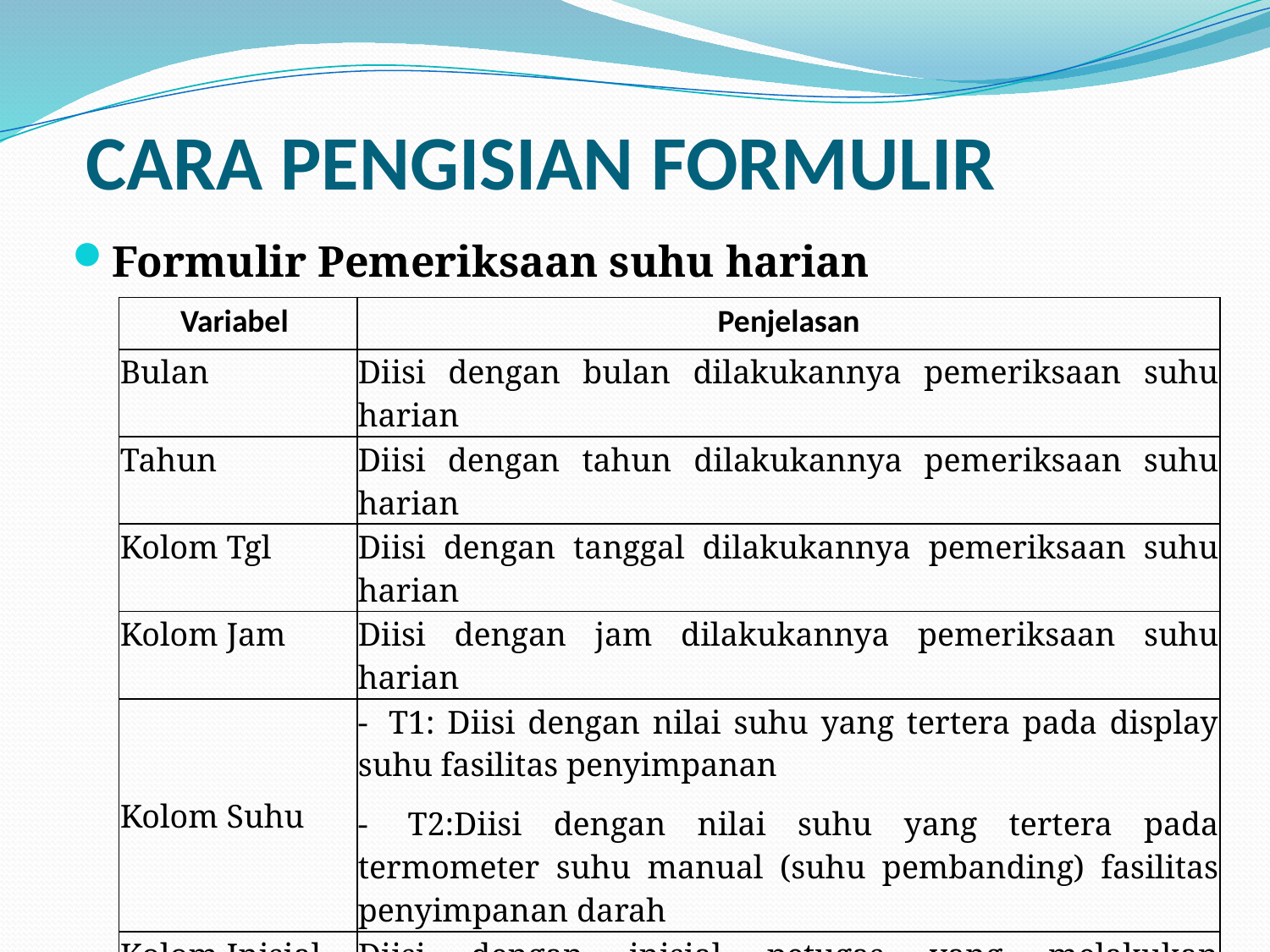

# CARA PENGISIAN FORMULIR
Formulir Pemeriksaan suhu harian

| Variabel | Penjelasan |
| --- | --- |
| Bulan | Diisi dengan bulan dilakukannya pemeriksaan suhu harian |
| Tahun | Diisi dengan tahun dilakukannya pemeriksaan suhu harian |
| Kolom Tgl | Diisi dengan tanggal dilakukannya pemeriksaan suhu harian |
| Kolom Jam | Diisi dengan jam dilakukannya pemeriksaan suhu harian |
| Kolom Suhu | -  T1: Diisi dengan nilai suhu yang tertera pada display suhu fasilitas penyimpanan |
|  | -  T2:Diisi dengan nilai suhu yang tertera pada termometer suhu manual (suhu pembanding) fasilitas penyimpanan darah |
| Kolom Inisial | Diisi dengan inisial petugas yang melakukan pemeriksaan suhu harian |